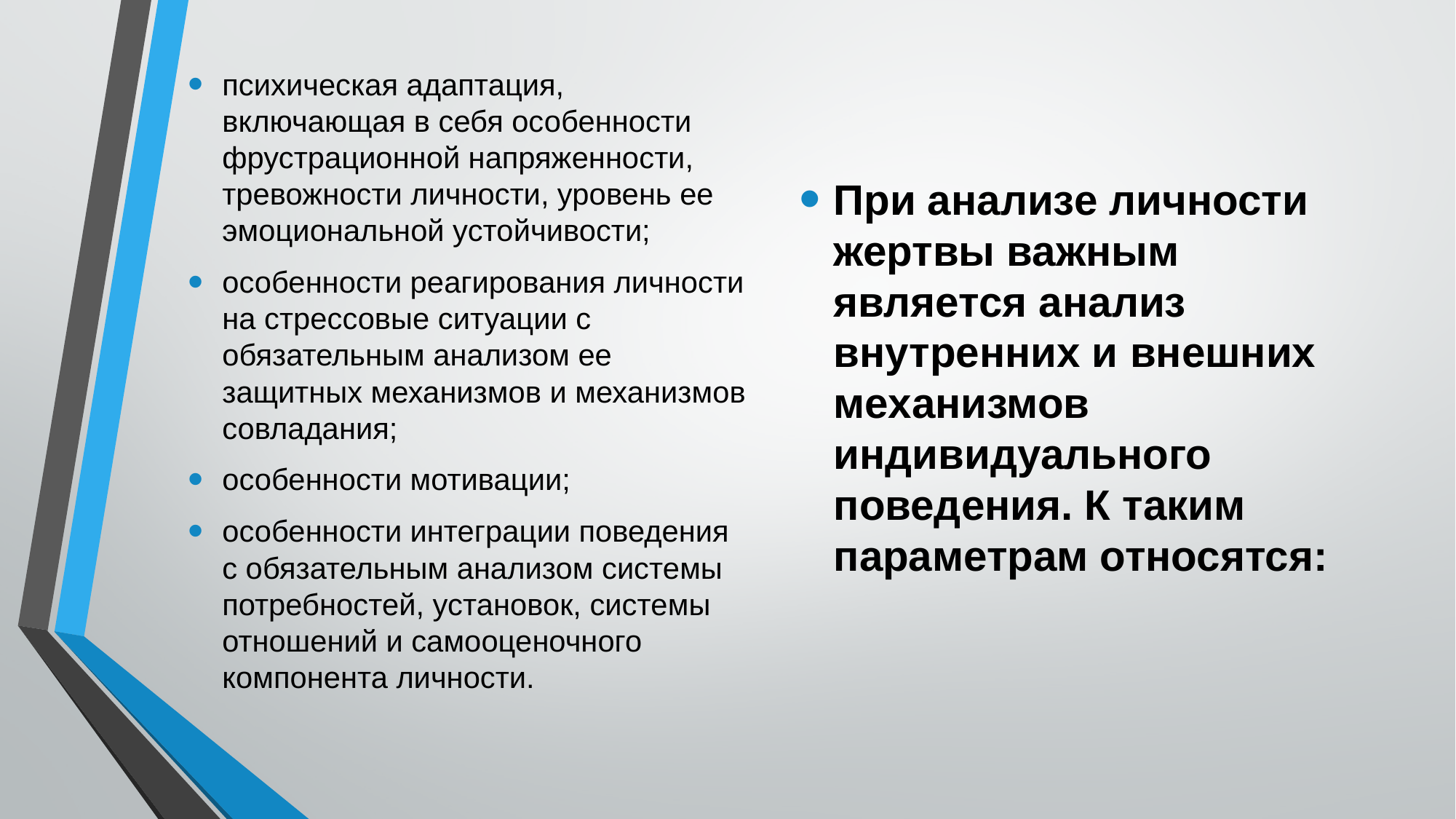

психическая адаптация, включающая в себя особенности фрустрационной напряженности, тревожности личности, уровень ее эмоциональной устойчивости;
особенности реагирования личности на стрессовые ситуации с обязательным анализом ее защитных механизмов и механизмов совладания;
особенности мотивации;
особенности интеграции поведения с обязательным анализом системы потребностей, установок, системы отношений и самооценочного компонента личности.

При анализе личности жертвы важным является анализ внутренних и внешних механизмов индивидуального поведения. К таким параметрам относятся: